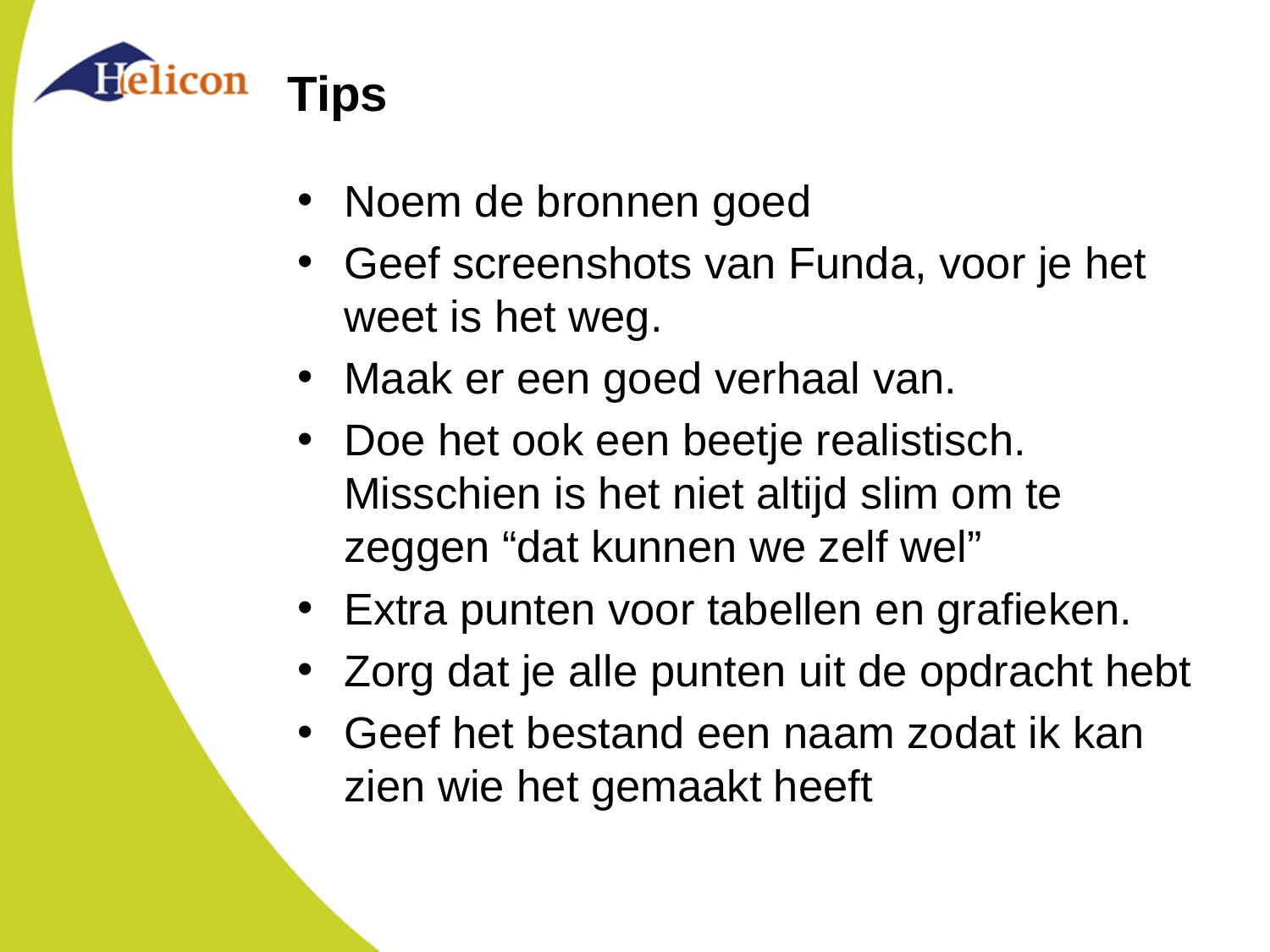

# Tips
Noem de bronnen goed
Geef screenshots van Funda, voor je het weet is het weg.
Maak er een goed verhaal van.
Doe het ook een beetje realistisch. Misschien is het niet altijd slim om te zeggen “dat kunnen we zelf wel”
Extra punten voor tabellen en grafieken.
Zorg dat je alle punten uit de opdracht hebt
Geef het bestand een naam zodat ik kan zien wie het gemaakt heeft